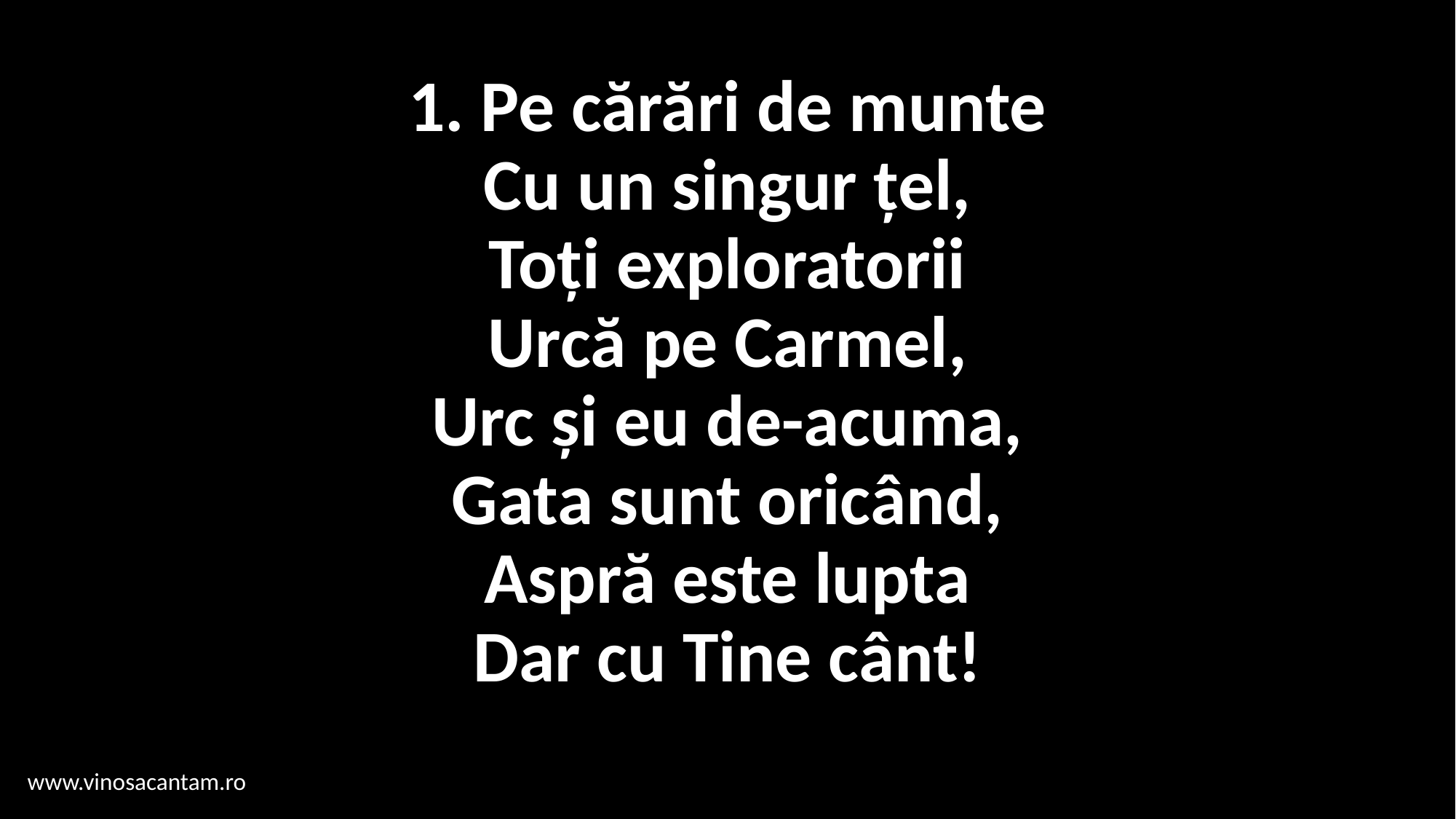

# 1. Pe cărări de munte Cu un singur țel, Toți exploratorii Urcă pe Carmel, Urc și eu de-acuma, Gata sunt oricând, Aspră este lupta Dar cu Tine cânt!
www.vinosacantam.ro